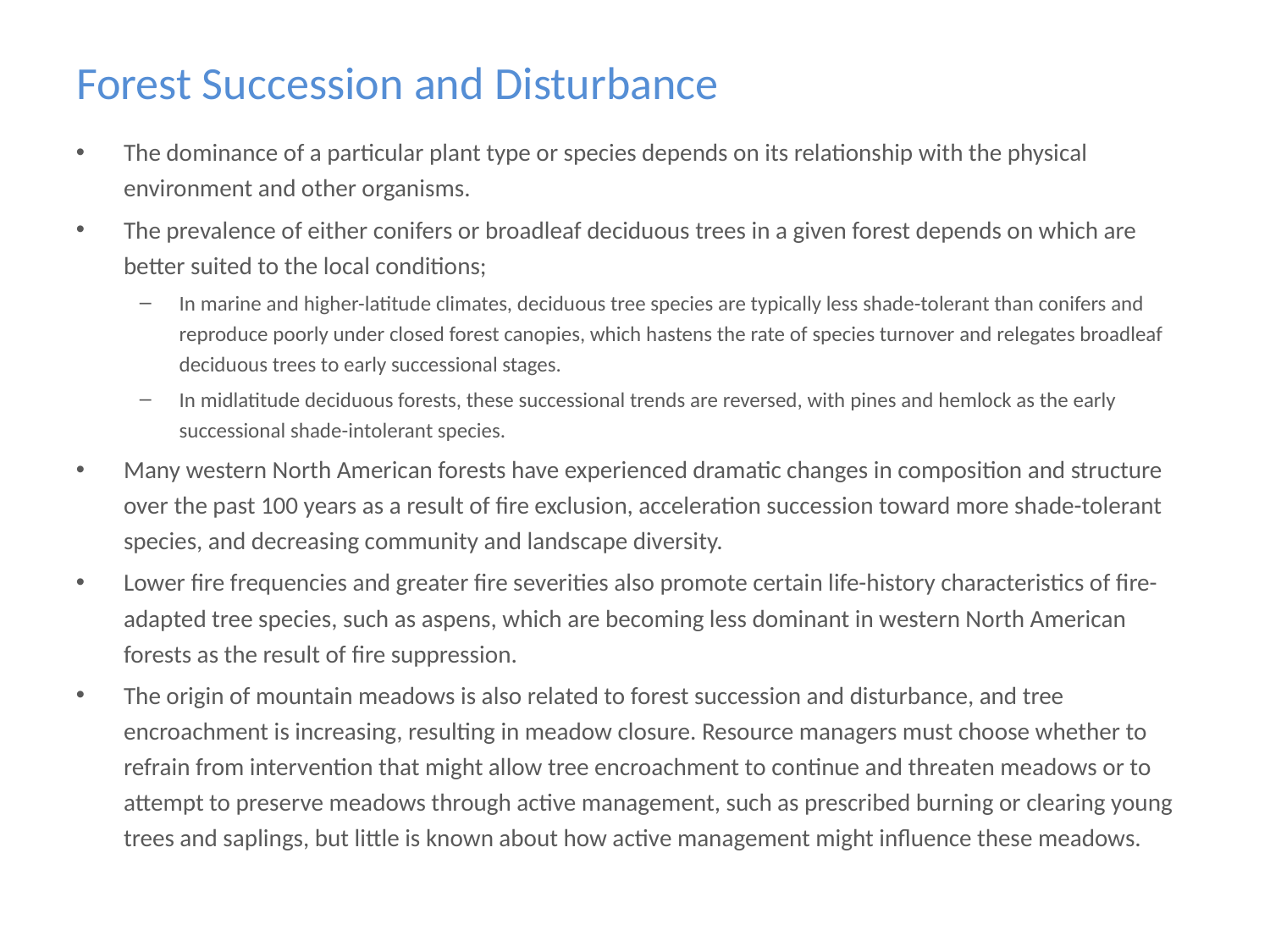

# Forest Succession and Disturbance
The dominance of a particular plant type or species depends on its relationship with the physical environment and other organisms.
The prevalence of either conifers or broadleaf deciduous trees in a given forest depends on which are better suited to the local conditions;
In marine and higher-latitude climates, deciduous tree species are typically less shade-tolerant than conifers and reproduce poorly under closed forest canopies, which hastens the rate of species turnover and relegates broadleaf deciduous trees to early successional stages.
In midlatitude deciduous forests, these successional trends are reversed, with pines and hemlock as the early successional shade-intolerant species.
Many western North American forests have experienced dramatic changes in composition and structure over the past 100 years as a result of fire exclusion, acceleration succession toward more shade-tolerant species, and decreasing community and landscape diversity.
Lower fire frequencies and greater fire severities also promote certain life-history characteristics of fire-adapted tree species, such as aspens, which are becoming less dominant in western North American forests as the result of fire suppression.
The origin of mountain meadows is also related to forest succession and disturbance, and tree encroachment is increasing, resulting in meadow closure. Resource managers must choose whether to refrain from intervention that might allow tree encroachment to continue and threaten meadows or to attempt to preserve meadows through active management, such as prescribed burning or clearing young trees and saplings, but little is known about how active management might influence these meadows.